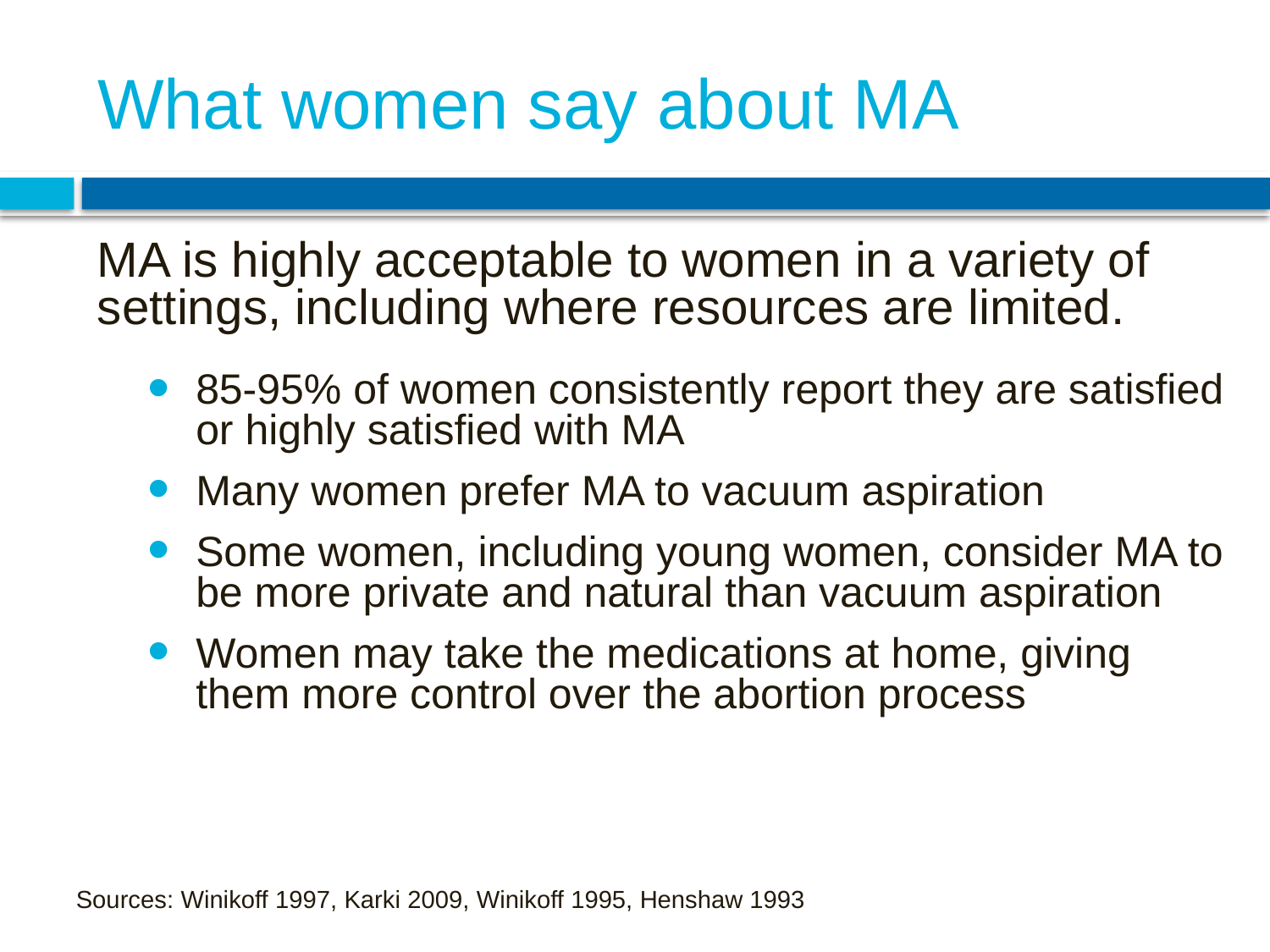

# What women say about MA
MA is highly acceptable to women in a variety of settings, including where resources are limited.

85-95% of women consistently report they are satisfied or highly satisfied with MA
Many women prefer MA to vacuum aspiration
Some women, including young women, consider MA to be more private and natural than vacuum aspiration
Women may take the medications at home, giving them more control over the abortion process
Sources: Winikoff 1997, Karki 2009, Winikoff 1995, Henshaw 1993
References:  1 Winikoff 1997, Karki 2009, 2Winikoff 1995, Henshaw 1993